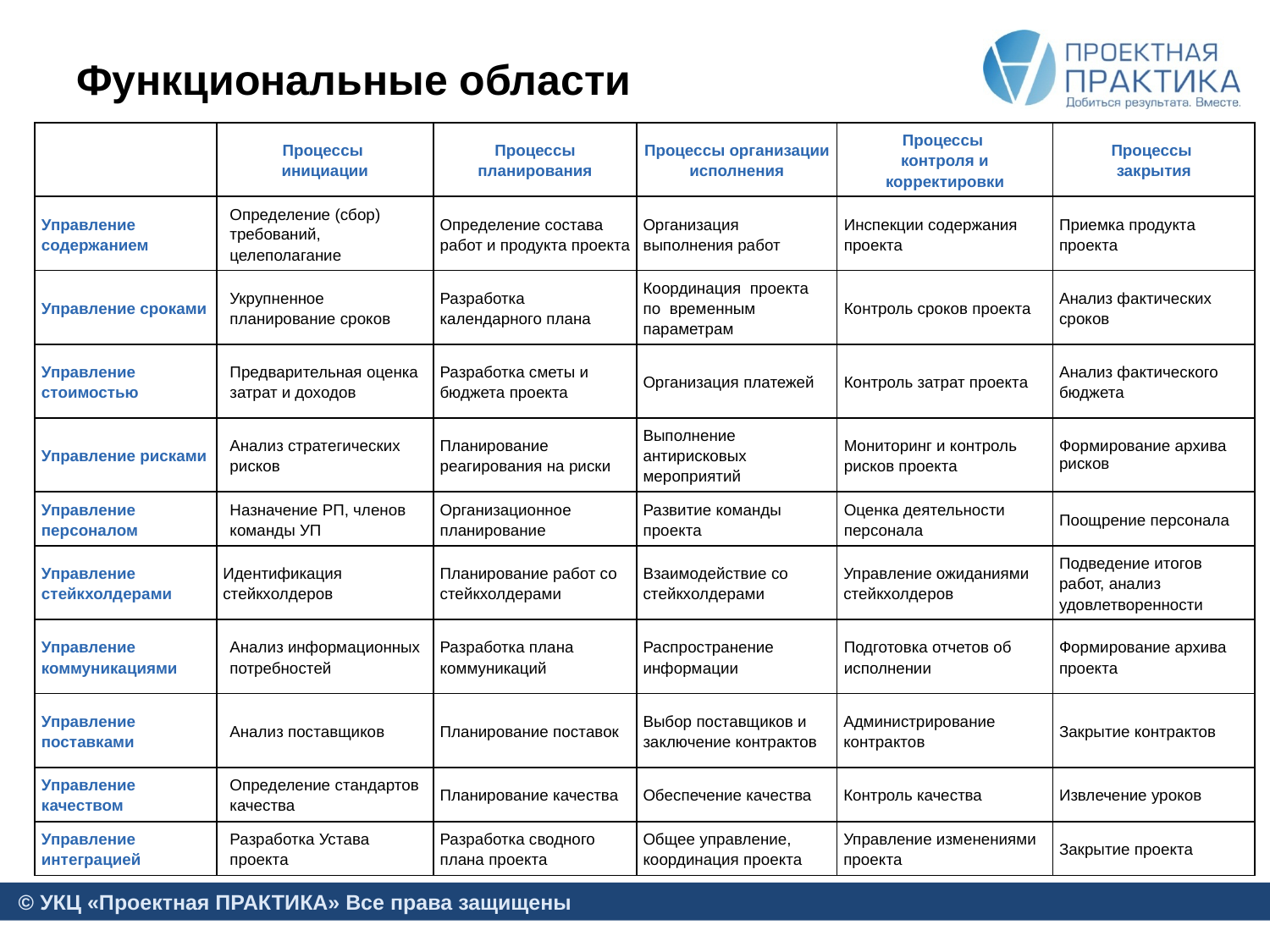

# Функциональные области
|  | Процессы инициации | Процессы планирования | Процессы организации исполнения | Процессы контроля и корректировки | Процессы закрытия |
| --- | --- | --- | --- | --- | --- |
| Управление содержанием | Определение (сбор) требований, целеполагание | Определение состава работ и продукта проекта | Организация выполнения работ | Инспекции содержания проекта | Приемка продукта проекта |
| Управление сроками | Укрупненное планирование сроков | Разработка календарного плана | Координация проекта по временным параметрам | Контроль сроков проекта | Анализ фактических сроков |
| Управление стоимостью | Предварительная оценка затрат и доходов | Разработка сметы и бюджета проекта | Организация платежей | Контроль затрат проекта | Анализ фактического бюджета |
| Управление рисками | Анализ стратегических рисков | Планирование реагирования на риски | Выполнение антирисковых мероприятий | Мониторинг и контроль рисков проекта | Формирование архива рисков |
| Управление персоналом | Назначение РП, членов команды УП | Организационное планирование | Развитие команды проекта | Оценка деятельности персонала | Поощрение персонала |
| Управление стейкхолдерами | Идентификация стейкхолдеров | Планирование работ со стейкхолдерами | Взаимодействие со стейкхолдерами | Управление ожиданиями стейкхолдеров | Подведение итогов работ, анализ удовлетворенности |
| Управление коммуникациями | Анализ информационных потребностей | Разработка плана коммуникаций | Распространение информации | Подготовка отчетов об исполнении | Формирование архива проекта |
| Управление поставками | Анализ поставщиков | Планирование поставок | Выбор поставщиков и заключение контрактов | Администрирование контрактов | Закрытие контрактов |
| Управление качеством | Определение стандартов качества | Планирование качества | Обеспечение качества | Контроль качества | Извлечение уроков |
| Управление интеграцией | Разработка Устава проекта | Разработка сводного плана проекта | Общее управление, координация проекта | Управление изменениями проекта | Закрытие проекта |